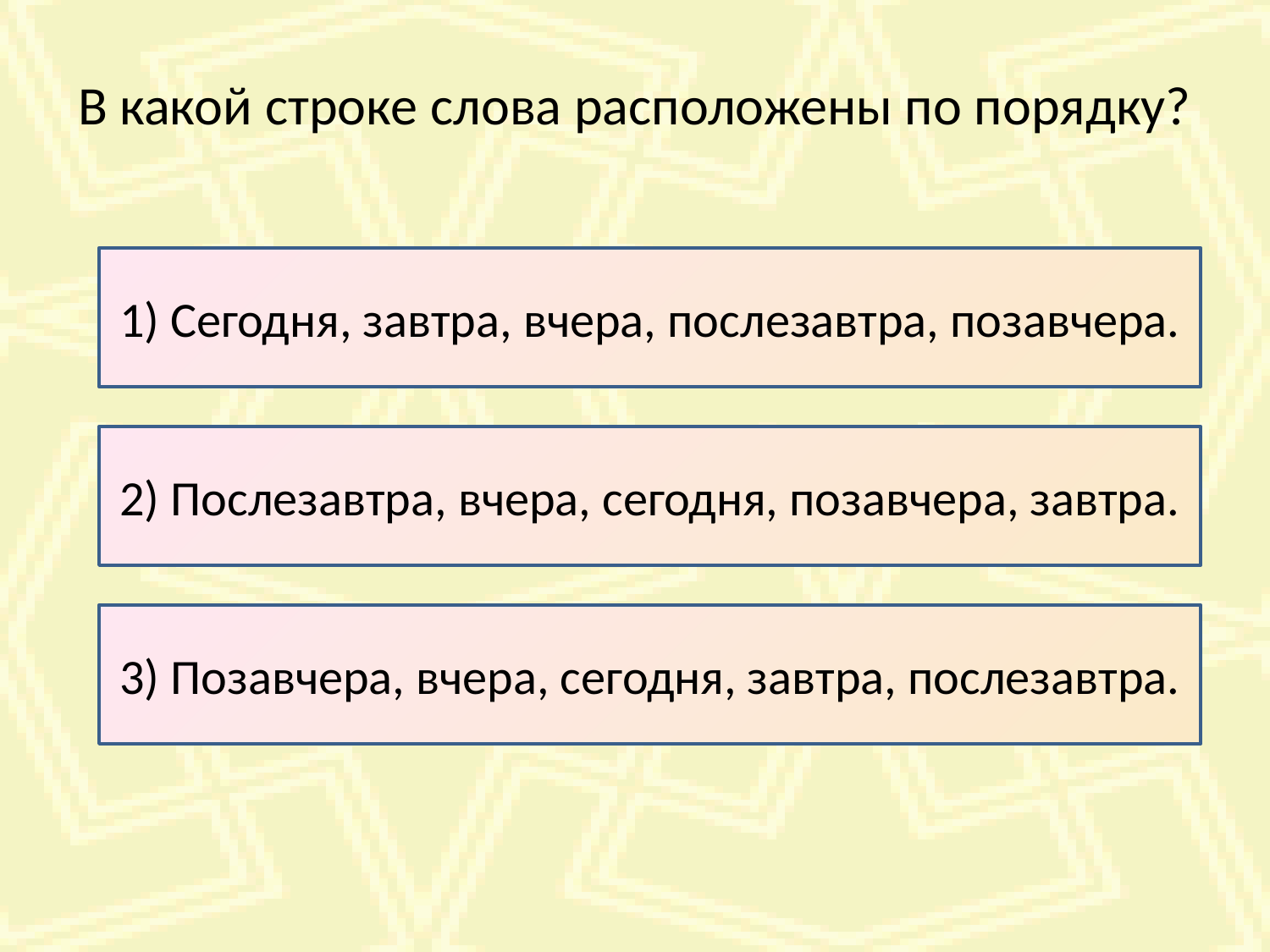

# В какой строке слова расположены по порядку?
1) Сегодня, завтра, вчера, послезавтра, позавчера.
2) Послезавтра, вчера, сегодня, позавчера, завтра.
3) Позавчера, вчера, сегодня, завтра, послезавтра.